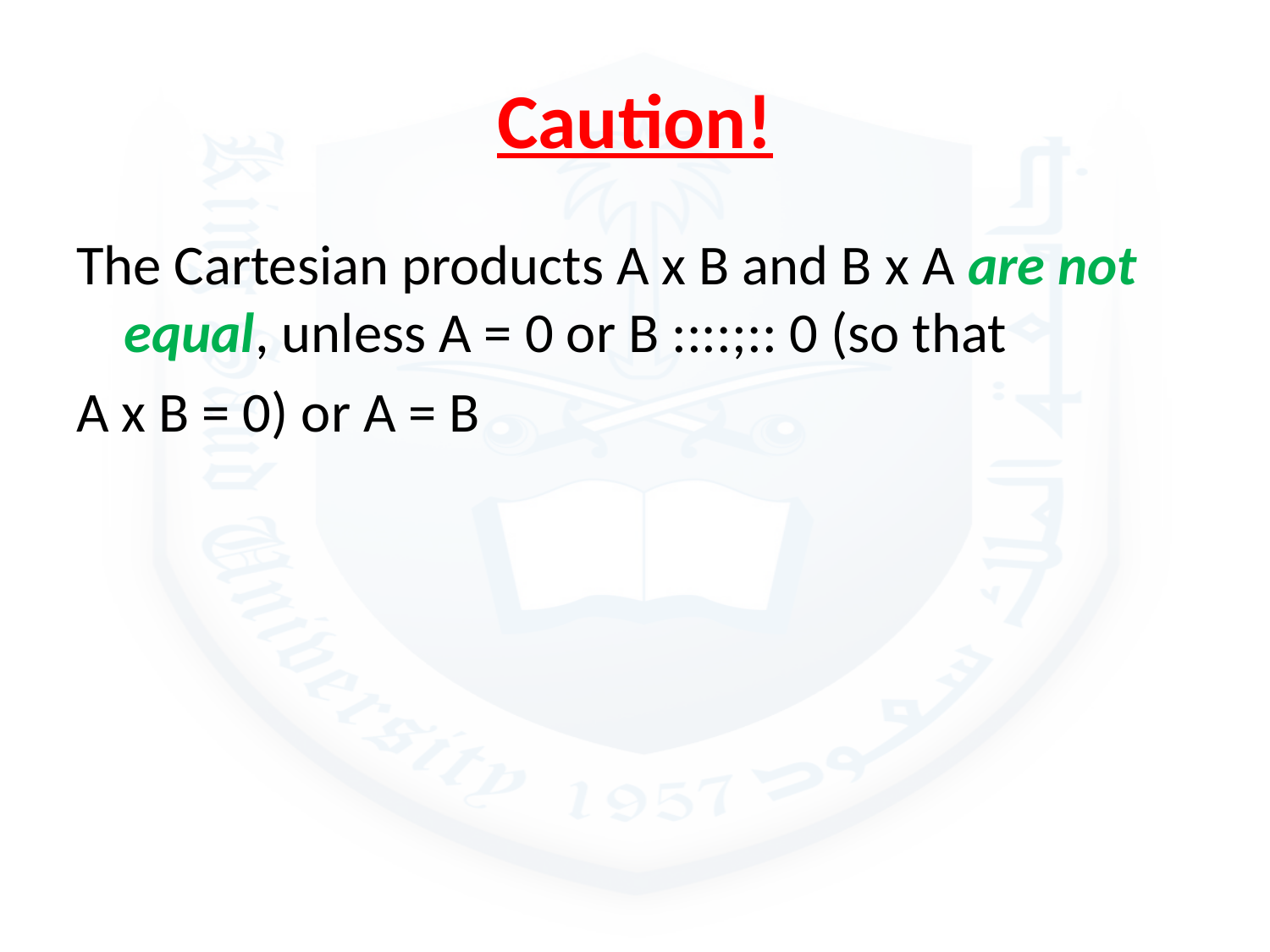

# Caution!
The Cartesian products A x B and B x A are not equal, unless A = 0 or B ::::;:: 0 (so that
A x B = 0) or A = B